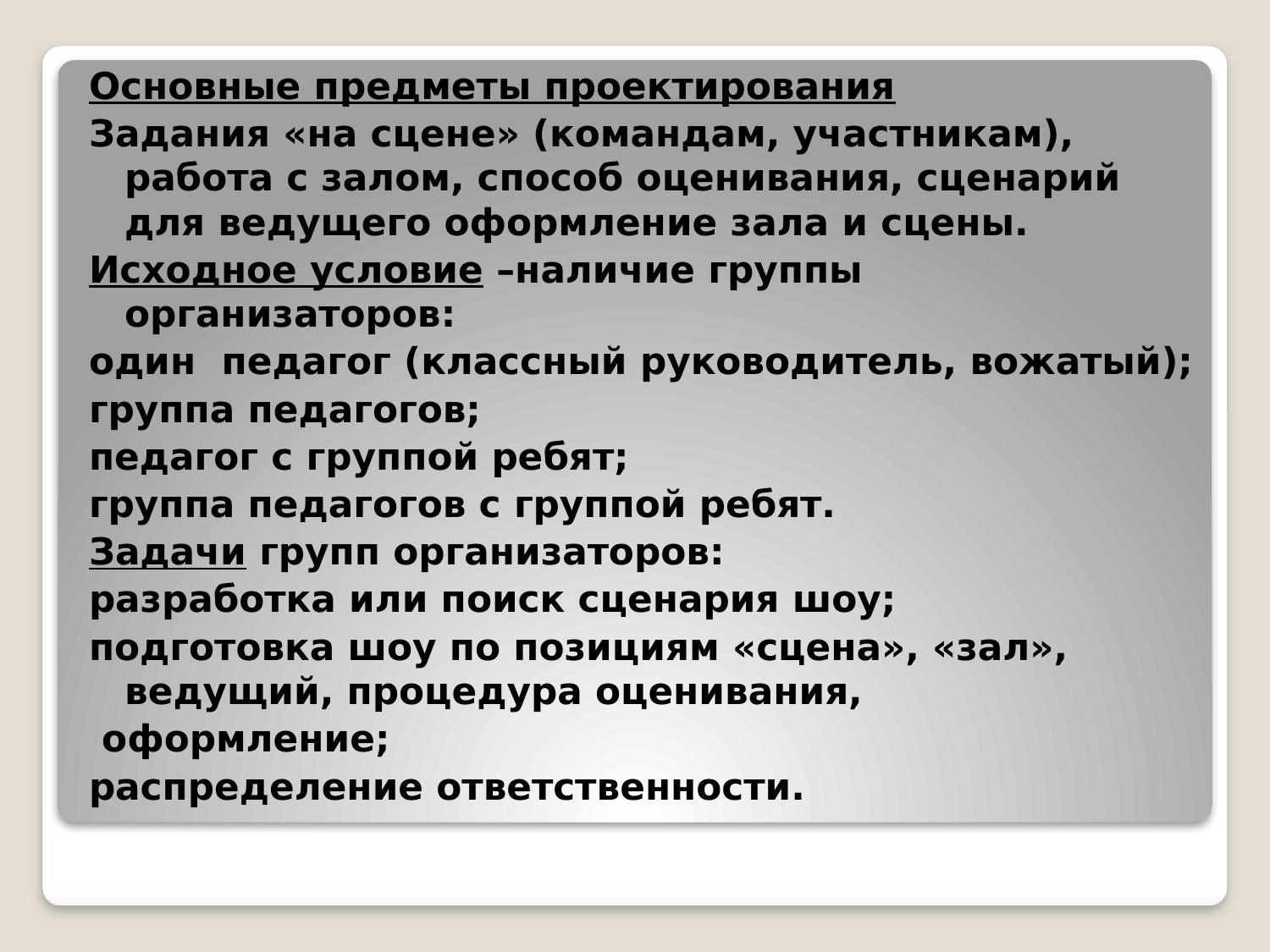

Основные предметы проектирования
Задания «на сцене» (командам, участникам), работа с залом, способ оценивания, сценарий для ведущего оформление зала и сцены.
Исходное условие –наличие группы организаторов:
один  педагог (классный руководитель, вожатый);
группа педагогов;
педагог с группой ребят;
группа педагогов с группой ребят.
Задачи групп организаторов:
разработка или поиск сценария шоу;
подготовка шоу по позициям «сцена», «зал», ведущий, процедура оценивания,
 оформление;
распределение ответственности.